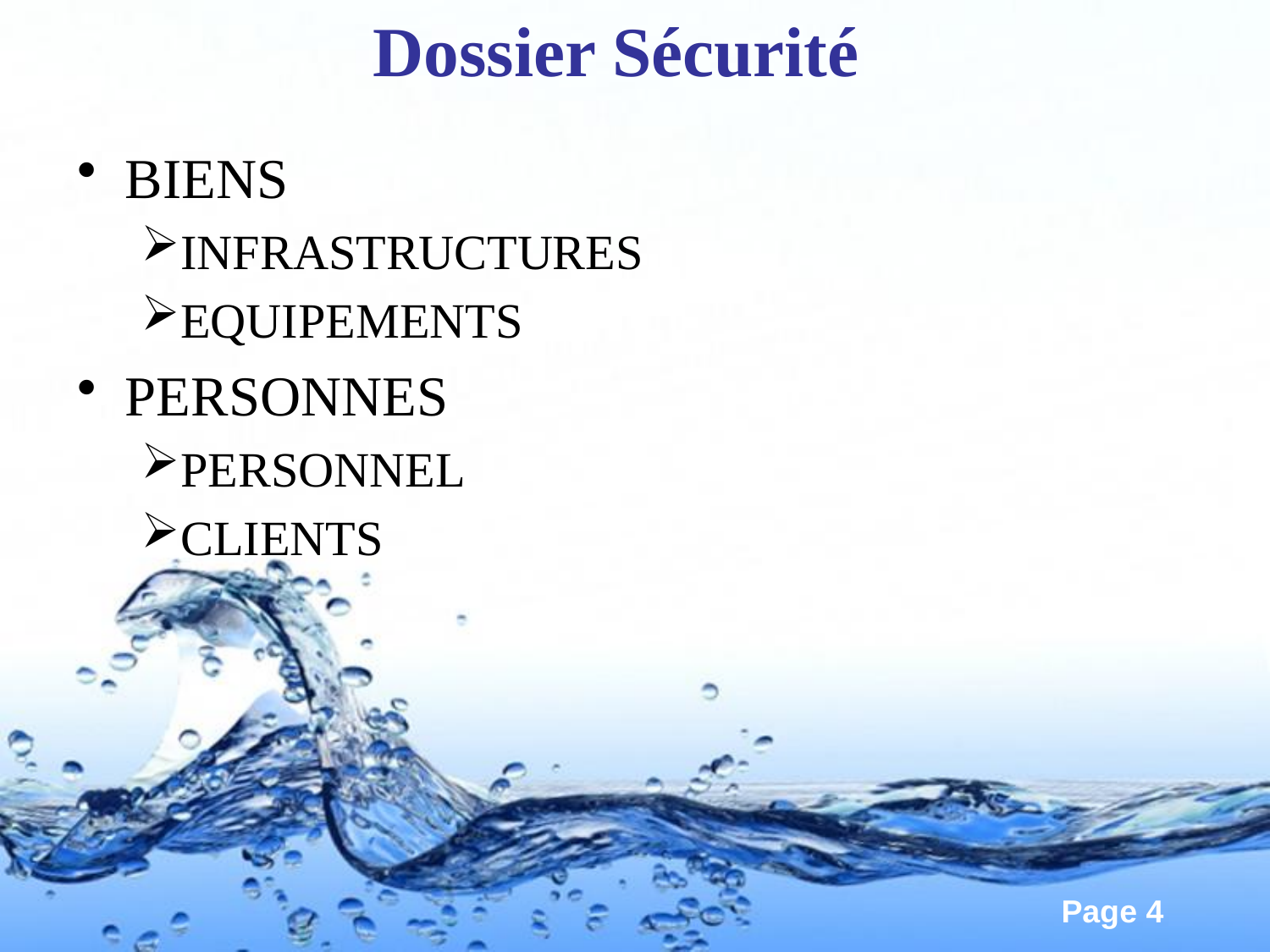

# Dossier Sécurité
BIENS
INFRASTRUCTURES
EQUIPEMENTS
PERSONNES
PERSONNEL
CLIENTS